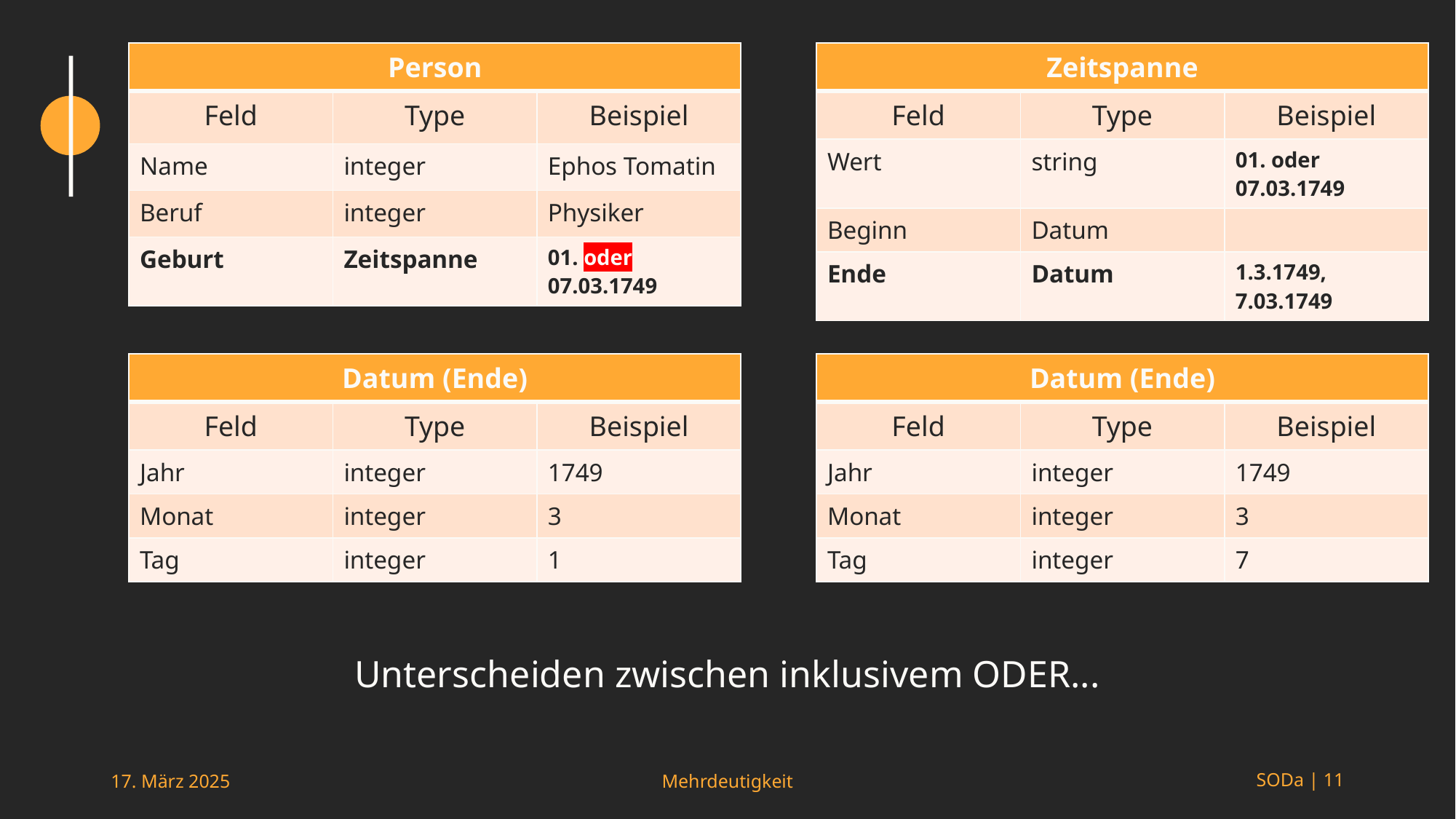

| Person |  |  |
| --- | --- | --- |
| Feld | Type | Beispiel |
| Name | integer | Ephos Tomatin |
| Beruf | integer | Physiker |
| Geburt | Zeitspanne | 01. oder 07.03.1749 |
| Zeitspanne |  |  |
| --- | --- | --- |
| Feld | Type | Beispiel |
| Wert | string | 01. oder 07.03.1749 |
| Beginn | Datum |  |
| Ende | Datum | 1.3.1749, 7.03.1749 |
| Datum (Ende) |  |  |
| --- | --- | --- |
| Feld | Type | Beispiel |
| Jahr | integer | 1749 |
| Monat | integer | 3 |
| Tag | integer | 1 |
| Datum (Ende) |  |  |
| --- | --- | --- |
| Feld | Type | Beispiel |
| Jahr | integer | 1749 |
| Monat | integer | 3 |
| Tag | integer | 7 |
Unterscheiden zwischen inklusivem ODER...

17. März 2025
Mehrdeutigkeit
SODa | 11